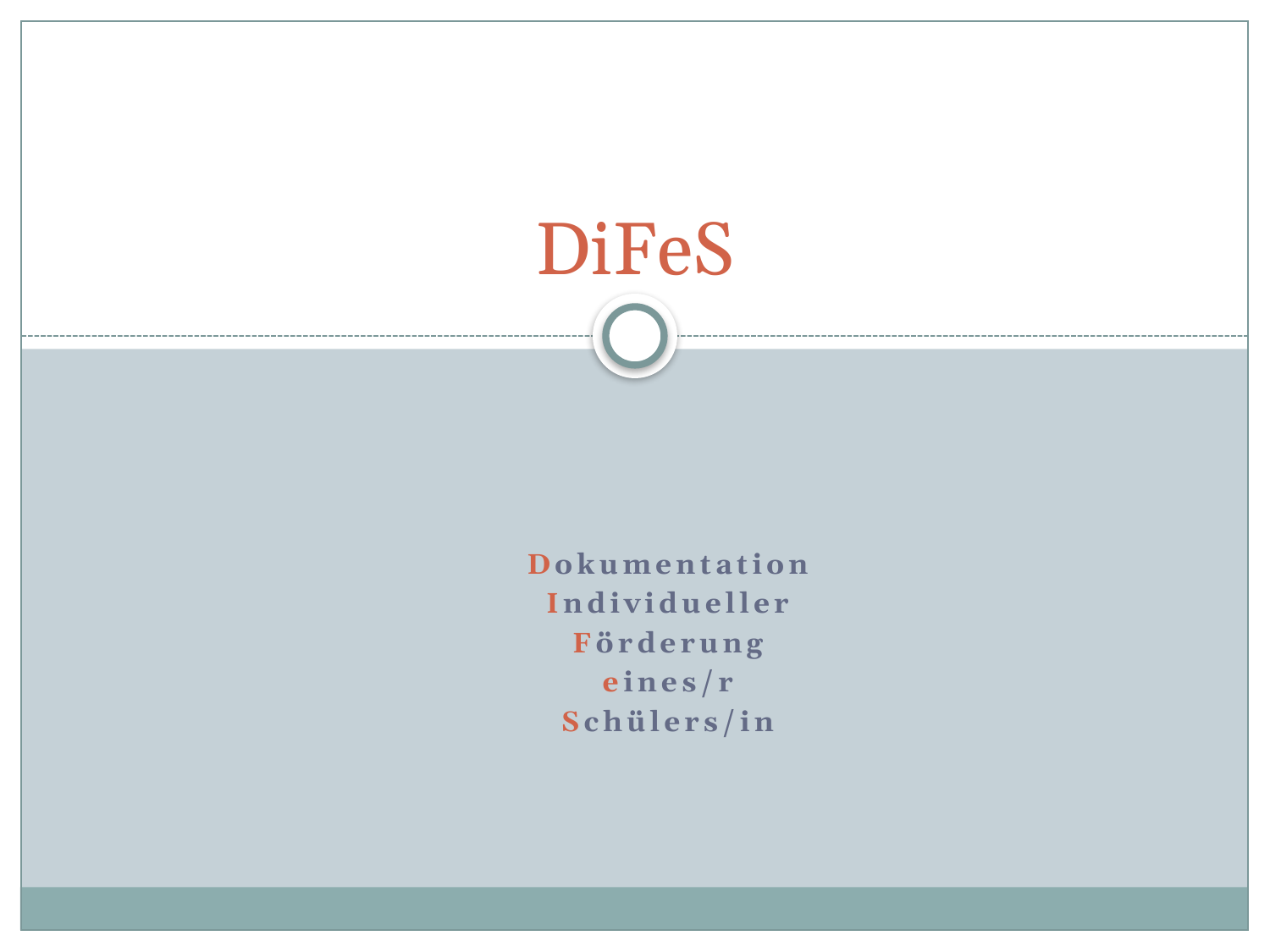

# DiFeS
Dokumentation
Individueller
Förderung
eines/r
Schülers/in